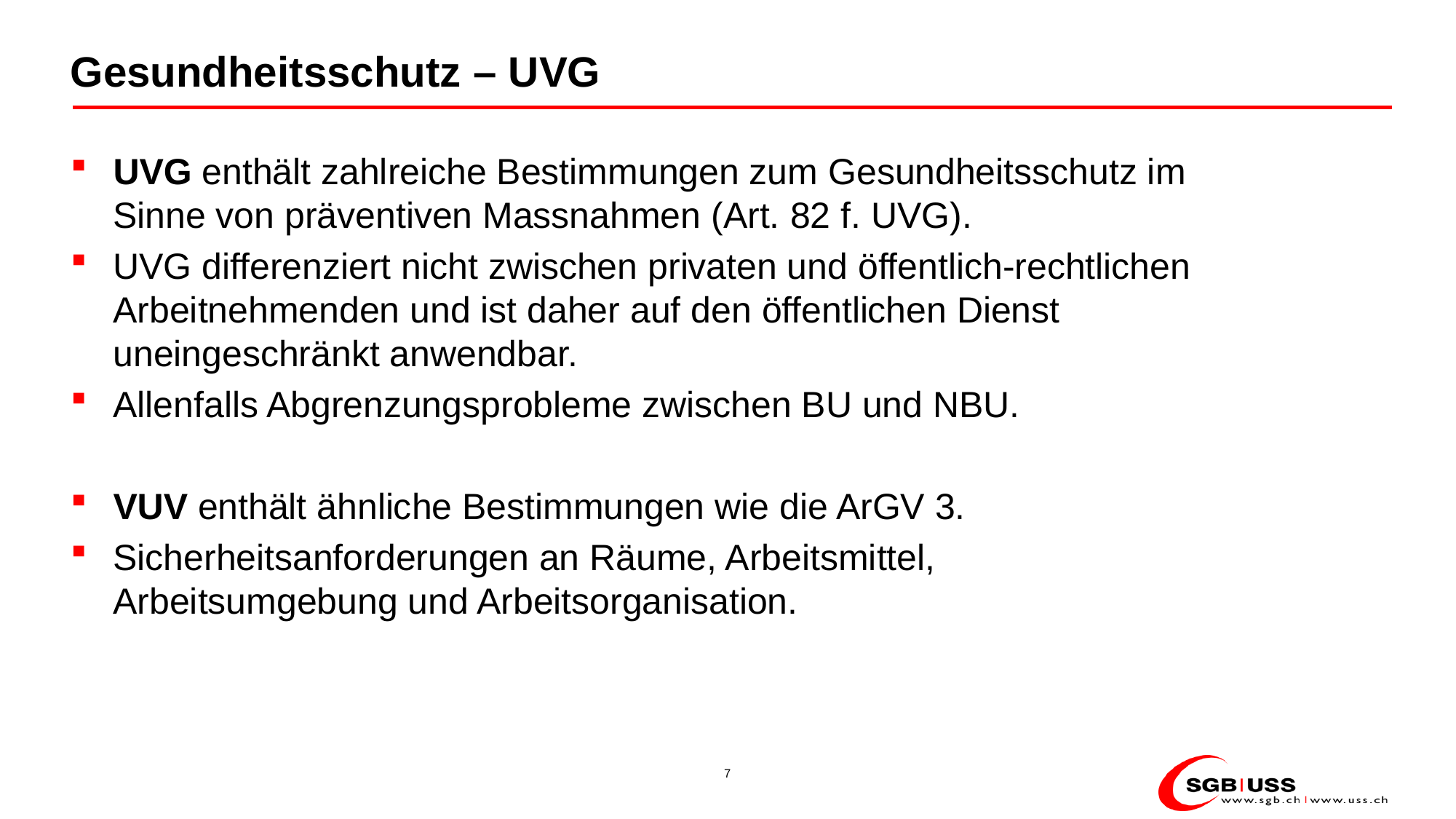

# Gesundheitsschutz – UVG
UVG enthält zahlreiche Bestimmungen zum Gesundheitsschutz im Sinne von präventiven Massnahmen (Art. 82 f. UVG).
UVG differenziert nicht zwischen privaten und öffentlich-rechtlichen Arbeitnehmenden und ist daher auf den öffentlichen Dienst uneingeschränkt anwendbar.
Allenfalls Abgrenzungsprobleme zwischen BU und NBU.

VUV enthält ähnliche Bestimmungen wie die ArGV 3.
Sicherheitsanforderungen an Räume, Arbeitsmittel, Arbeitsumgebung und Arbeitsorganisation.

7